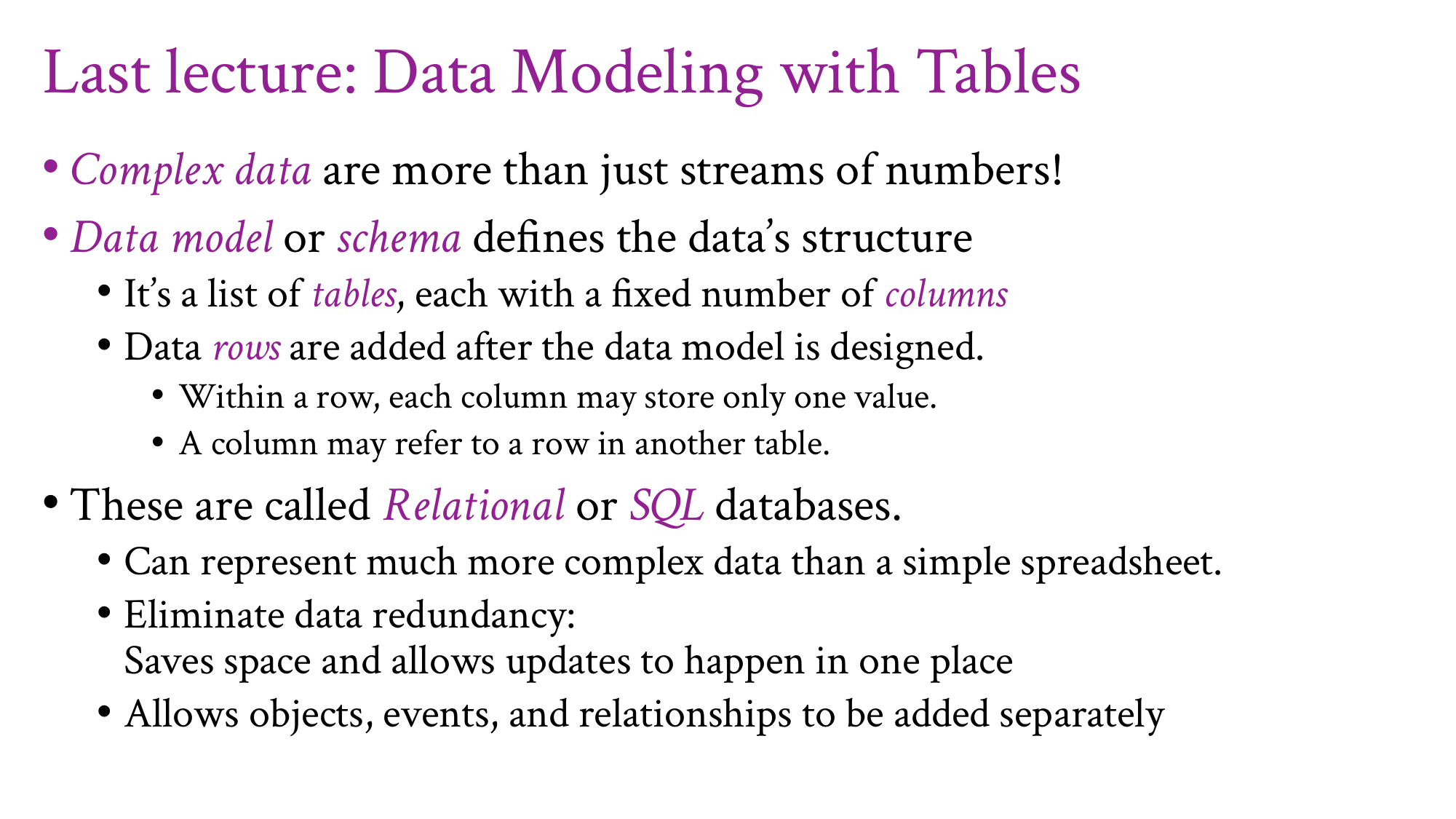

# Last lecture: Data Modeling with Tables
Complex data are more than just streams of numbers!
Data model or schema defines the data’s structure
It’s a list of tables, each with a fixed number of columns
Data rows are added after the data model is designed.
Within a row, each column may store only one value.
A column may refer to a row in another table.
These are called Relational or SQL databases.
Can represent much more complex data than a simple spreadsheet.
Eliminate data redundancy:
Saves space and allows updates to happen in one place
Allows objects, events, and relationships to be added separately